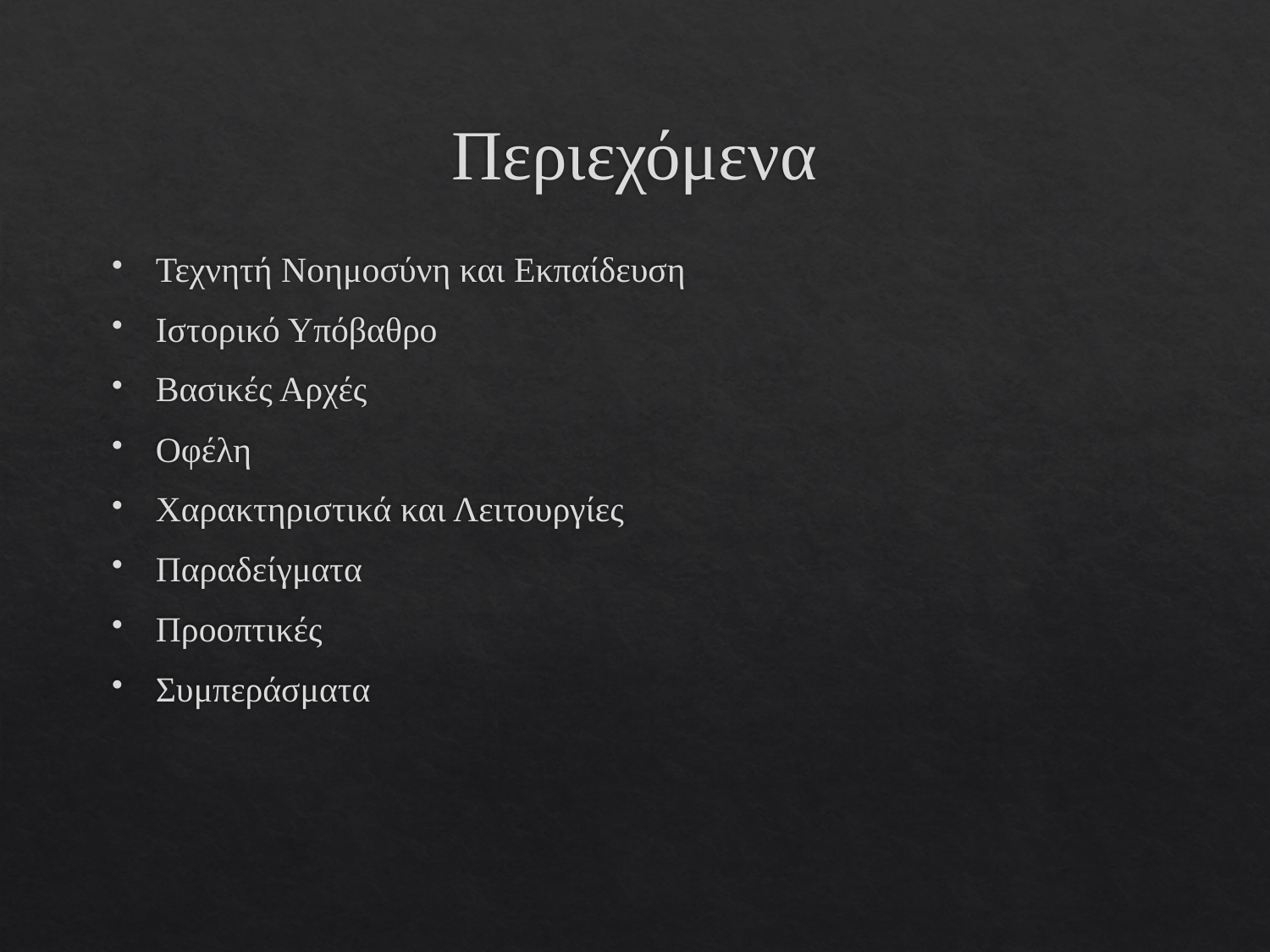

# Περιεχόμενα
Τεχνητή Νοημοσύνη και Εκπαίδευση
Ιστορικό Υπόβαθρο
Βασικές Αρχές
Οφέλη
Χαρακτηριστικά και Λειτουργίες
Παραδείγματα
Προοπτικές
Συμπεράσματα